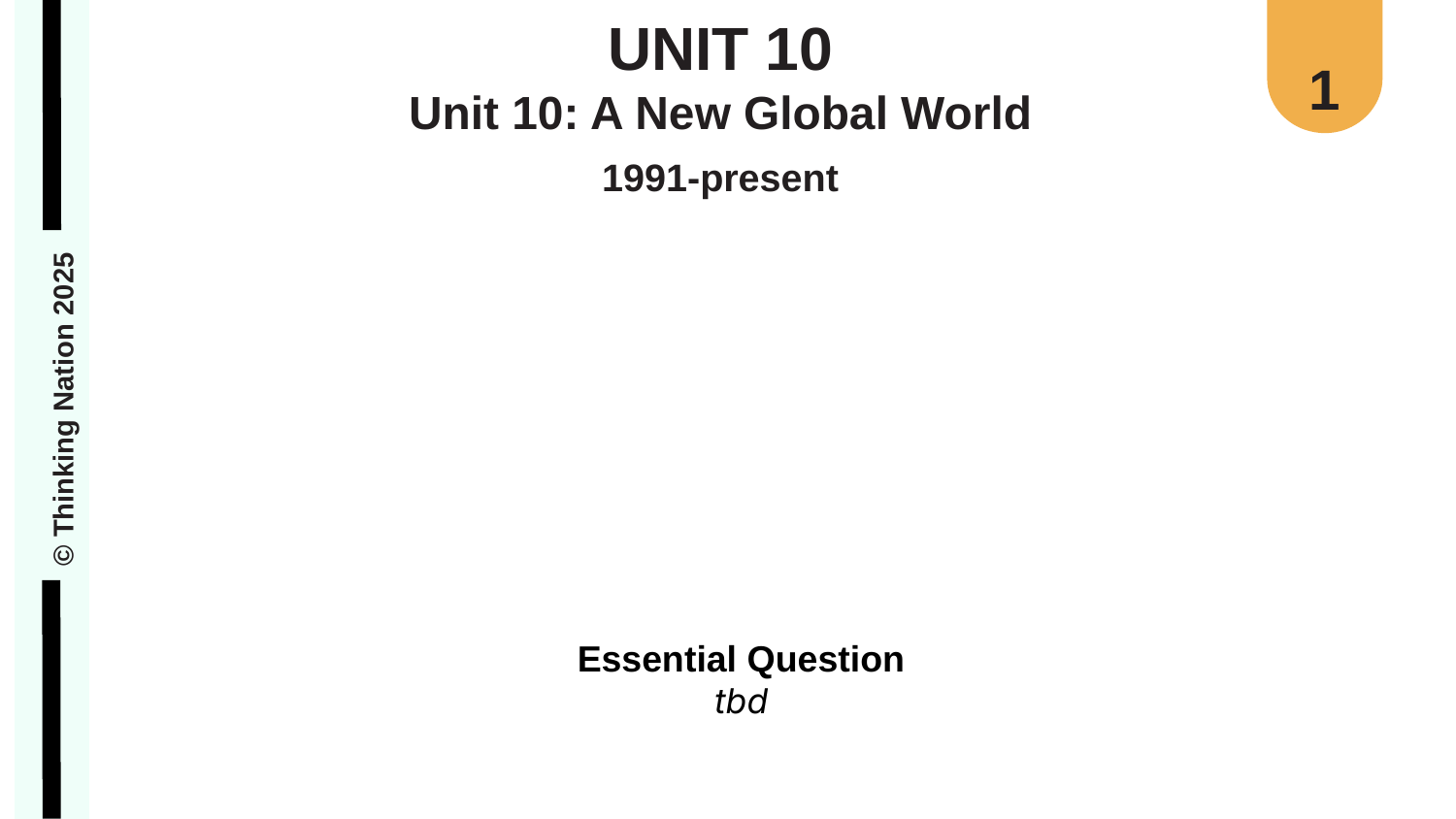

1
UNIT 10
Unit 10: A New Global World

1991-present
© Thinking Nation 2025
Essential Question
tbd